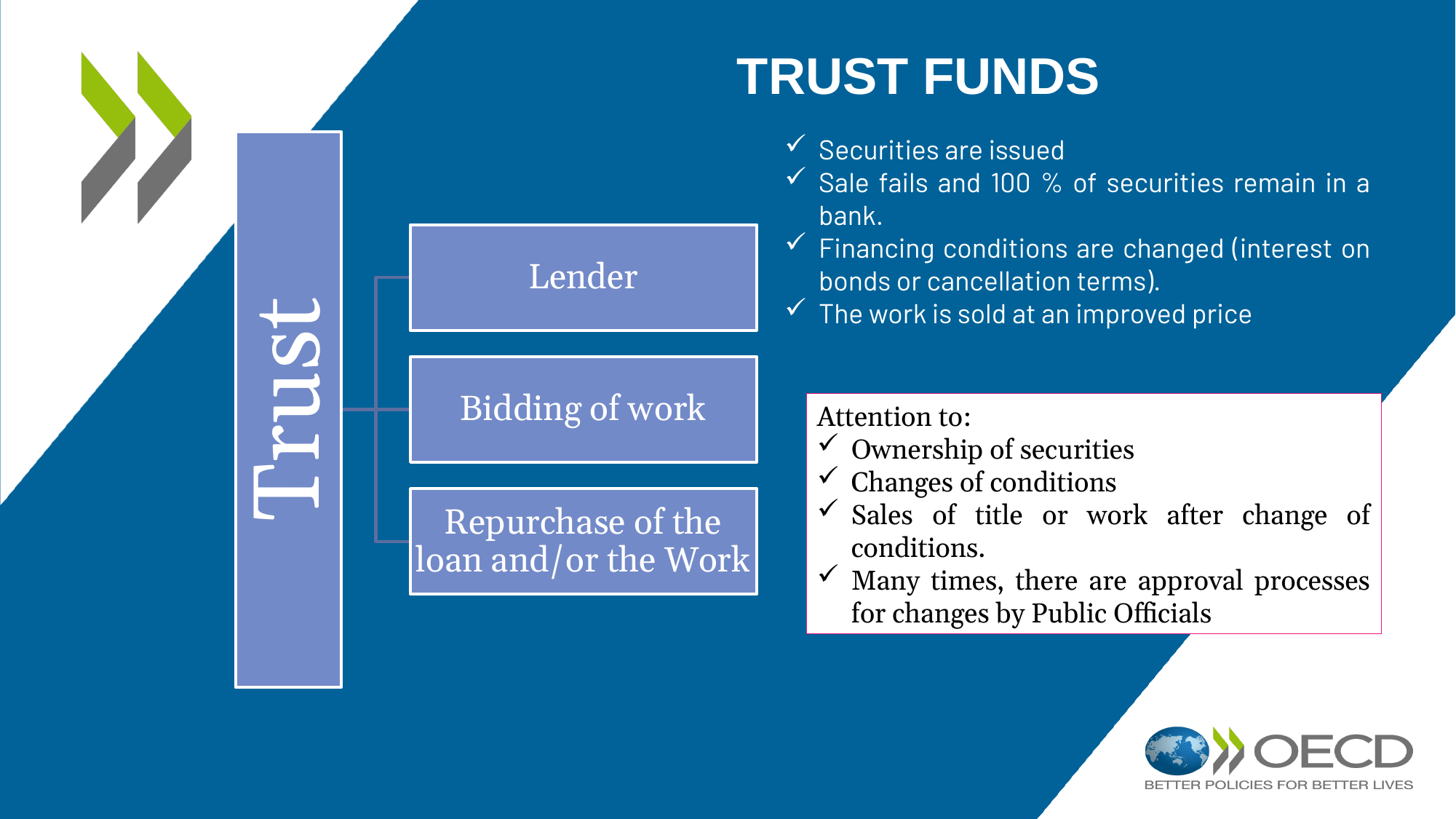

# Trust Funds
Securities are issued
Sale fails and 100 % of securities remain in a bank.
Financing conditions are changed (interest on bonds or cancellation terms).
The work is sold at an improved price

Trust
Lender
Bidding of work
Repurchase of the loan and/or the Work
Attention to:
Ownership of securities
Changes of conditions
Sales of title or work after change of conditions.
Many times, there are approval processes for changes by Public Officials